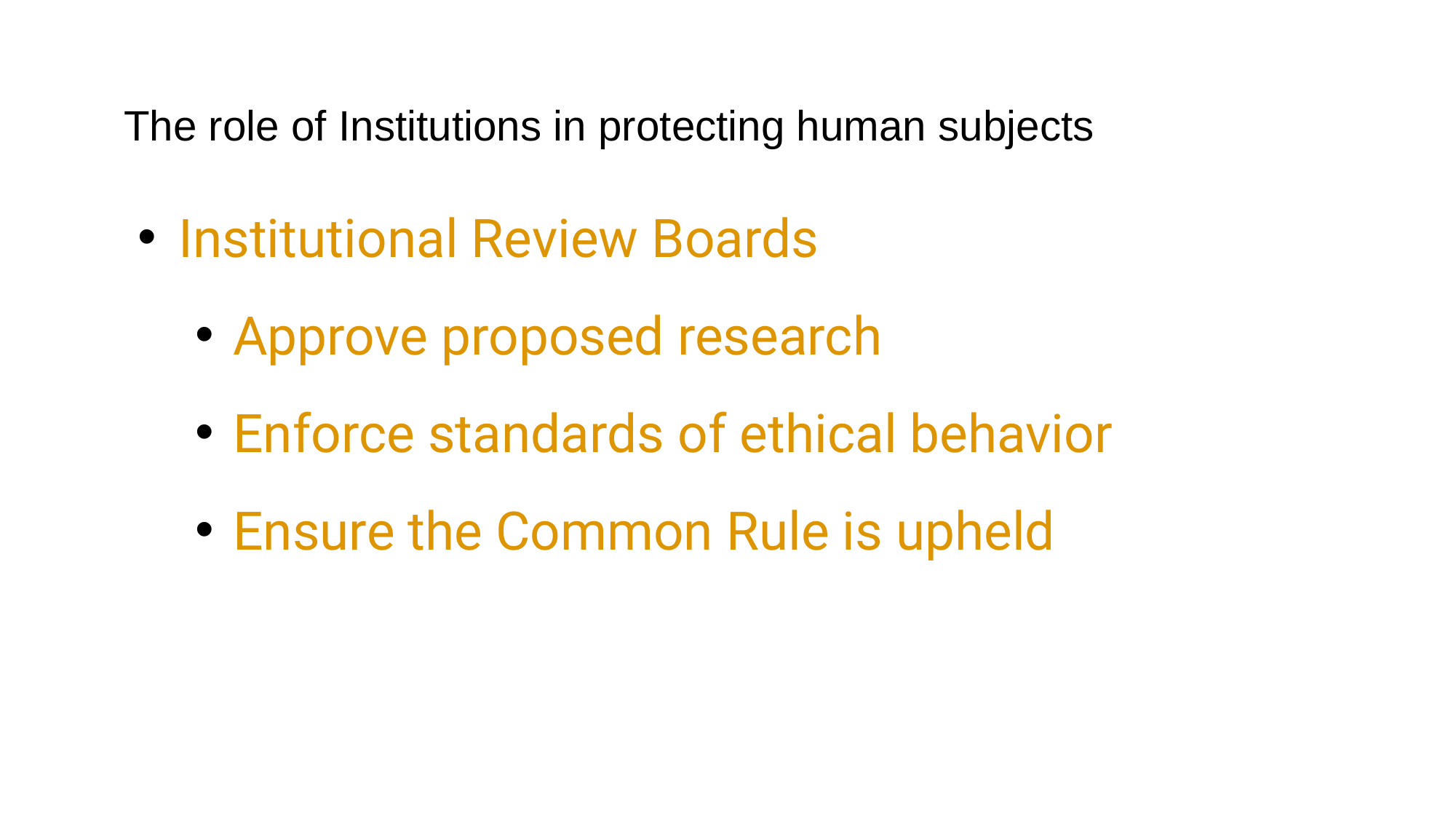

# The role of Institutions in protecting human subjects
Institutional Review Boards
Approve proposed research
Enforce standards of ethical behavior
Ensure the Common Rule is upheld